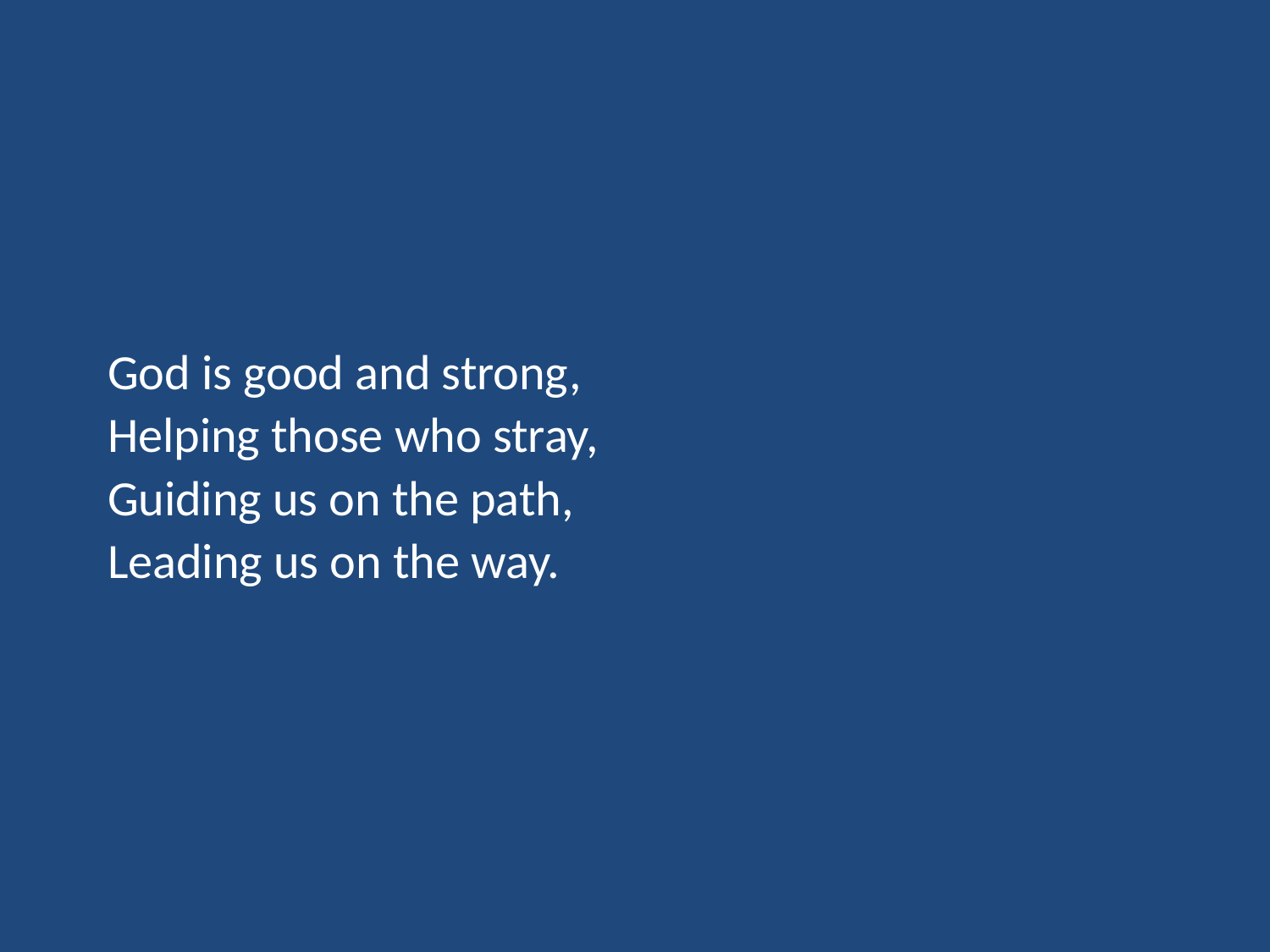

God is good and strong,
Helping those who stray,
Guiding us on the path,
Leading us on the way.